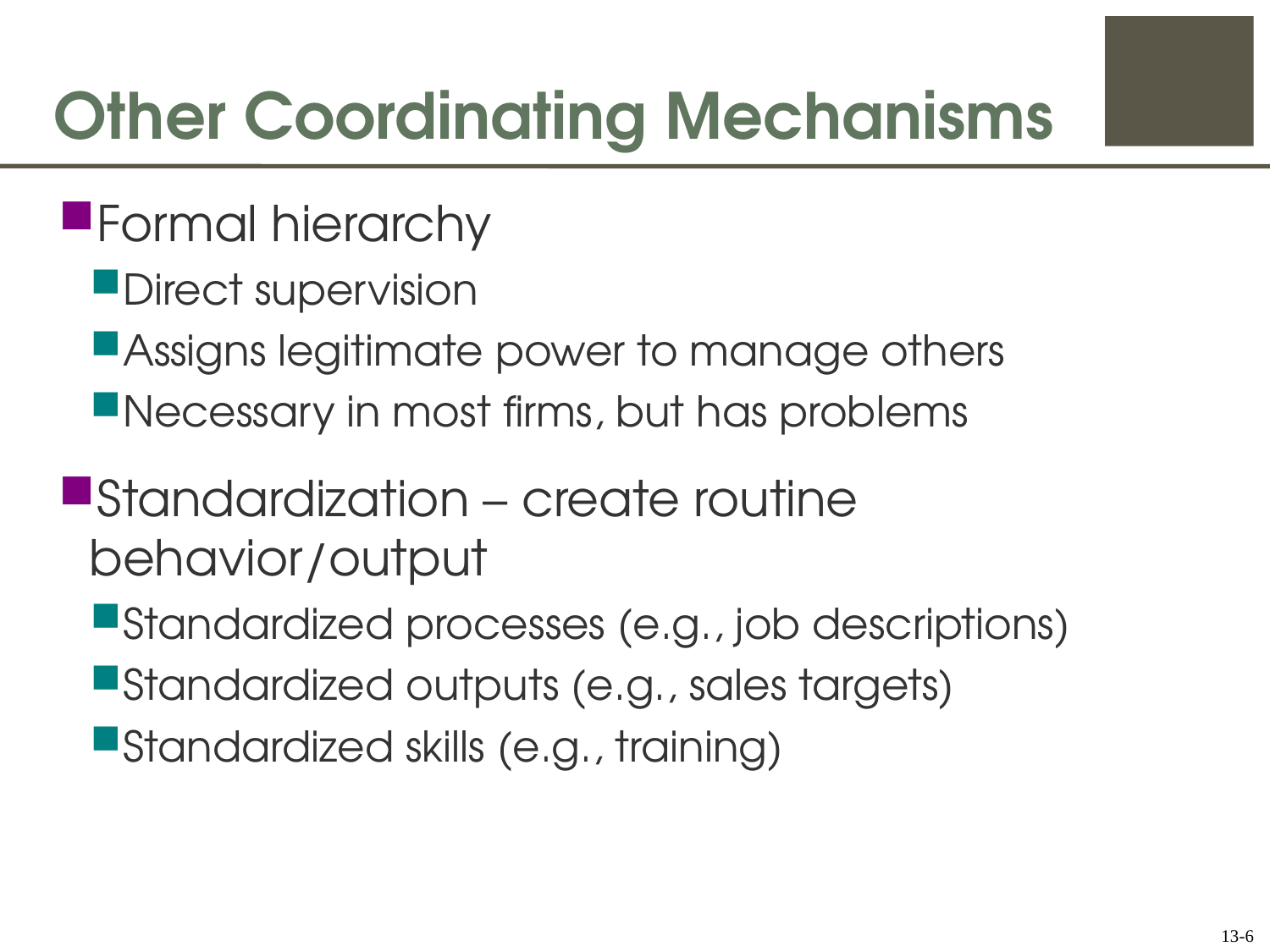

# Other Coordinating Mechanisms
Formal hierarchy
Direct supervision
Assigns legitimate power to manage others
Necessary in most firms, but has problems
Standardization – create routine behavior/output
Standardized processes (e.g., job descriptions)
Standardized outputs (e.g., sales targets)
Standardized skills (e.g., training)